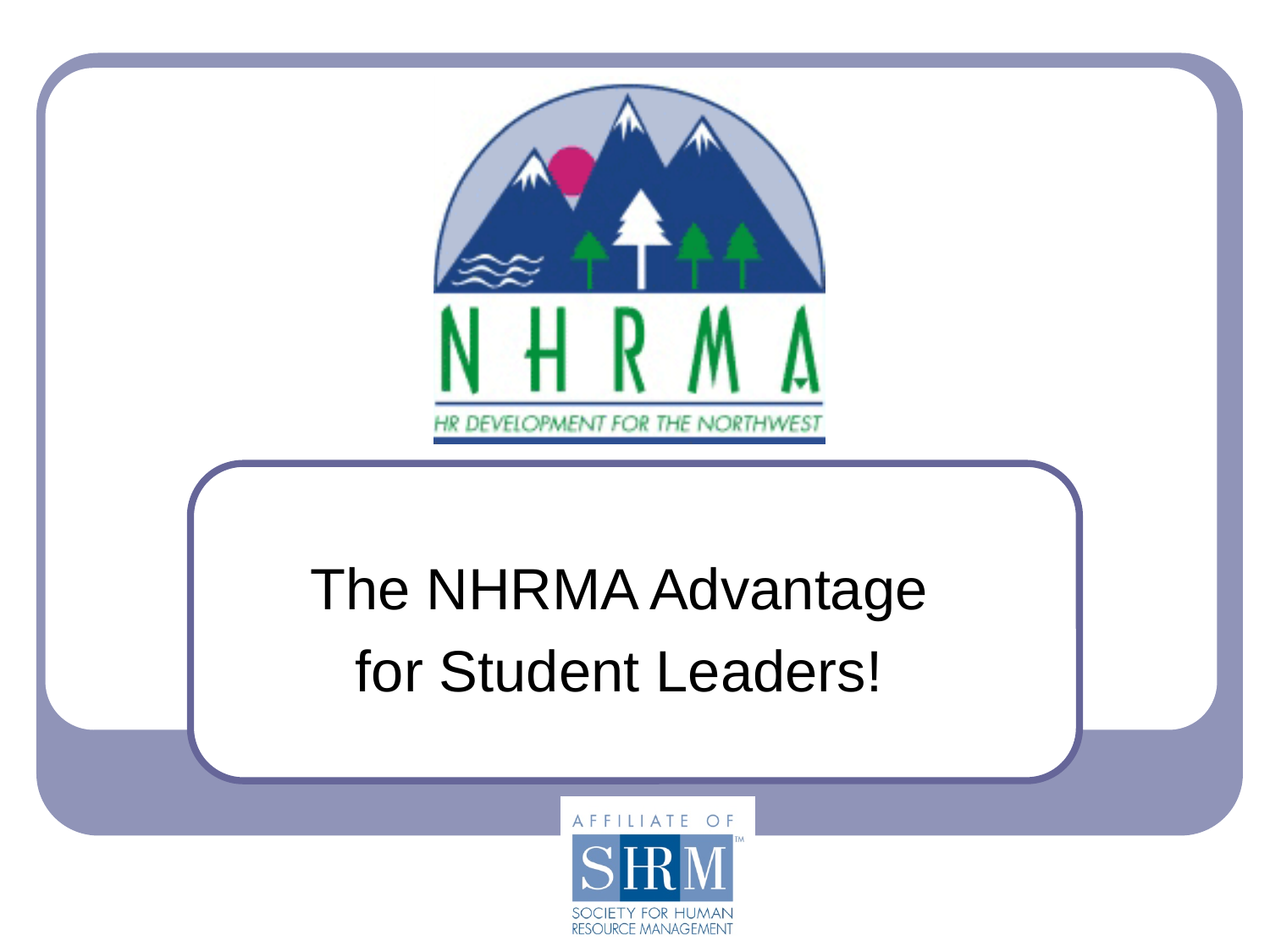

#
The NHRMA Advantage
for Student Leaders!